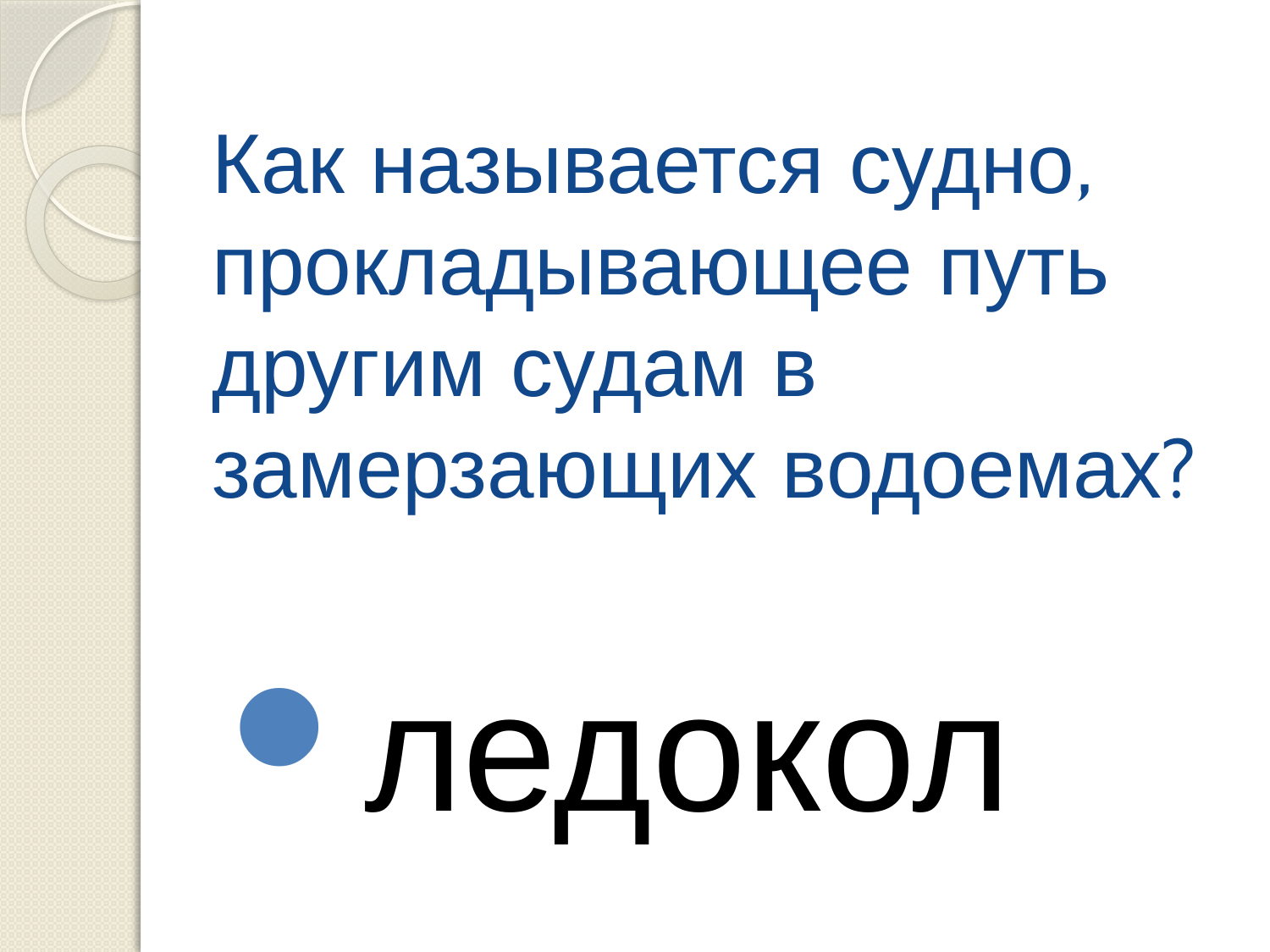

# Как называется судно, прокладывающее путь другим судам в замерзающих водоемах?
ледокол